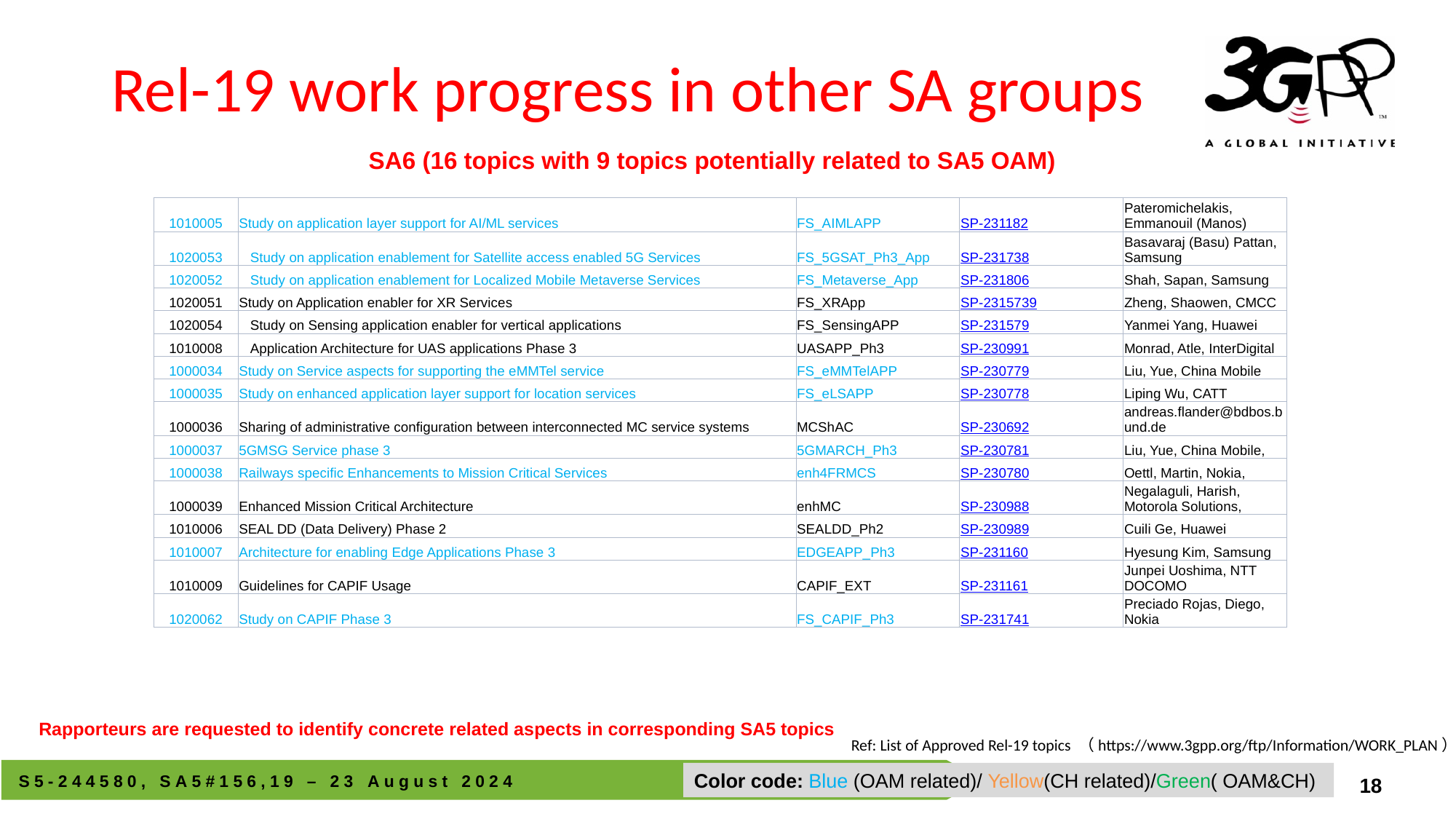

# Rel-19 work progress in other SA groups
SA6 (16 topics with 9 topics potentially related to SA5 OAM)
| 1010005 | Study on application layer support for AI/ML services | FS\_AIMLAPP | SP-231182 | Pateromichelakis, Emmanouil (Manos) |
| --- | --- | --- | --- | --- |
| 1020053 | Study on application enablement for Satellite access enabled 5G Services | FS\_5GSAT\_Ph3\_App | SP-231738 | Basavaraj (Basu) Pattan, Samsung |
| 1020052 | Study on application enablement for Localized Mobile Metaverse Services | FS\_Metaverse\_App | SP-231806 | Shah, Sapan, Samsung |
| 1020051 | Study on Application enabler for XR Services | FS\_XRApp | SP-2315739 | Zheng, Shaowen, CMCC |
| 1020054 | Study on Sensing application enabler for vertical applications | FS\_SensingAPP | SP-231579 | Yanmei Yang, Huawei |
| 1010008 | Application Architecture for UAS applications Phase 3 | UASAPP\_Ph3 | SP-230991 | Monrad, Atle, InterDigital |
| 1000034 | Study on Service aspects for supporting the eMMTel service | FS\_eMMTelAPP | SP-230779 | Liu, Yue, China Mobile |
| 1000035 | Study on enhanced application layer support for location services | FS\_eLSAPP | SP-230778 | Liping Wu, CATT |
| 1000036 | Sharing of administrative configuration between interconnected MC service systems | MCShAC | SP-230692 | andreas.flander@bdbos.bund.de |
| 1000037 | 5GMSG Service phase 3 | 5GMARCH\_Ph3 | SP-230781 | Liu, Yue, China Mobile, |
| 1000038 | Railways specific Enhancements to Mission Critical Services | enh4FRMCS | SP-230780 | Oettl, Martin, Nokia, |
| 1000039 | Enhanced Mission Critical Architecture | enhMC | SP-230988 | Negalaguli, Harish, Motorola Solutions, |
| 1010006 | SEAL DD (Data Delivery) Phase 2 | SEALDD\_Ph2 | SP-230989 | Cuili Ge, Huawei |
| 1010007 | Architecture for enabling Edge Applications Phase 3 | EDGEAPP\_Ph3 | SP-231160 | Hyesung Kim, Samsung |
| 1010009 | Guidelines for CAPIF Usage | CAPIF\_EXT | SP-231161 | Junpei Uoshima, NTT DOCOMO |
| 1020062 | Study on CAPIF Phase 3 | FS\_CAPIF\_Ph3 | SP-231741 | Preciado Rojas, Diego, Nokia |
Rapporteurs are requested to identify concrete related aspects in corresponding SA5 topics
Ref: List of Approved Rel-19 topics （https://www.3gpp.org/ftp/Information/WORK_PLAN）

Color code: Blue (OAM related)/ Yellow(CH related)/Green( OAM&CH)